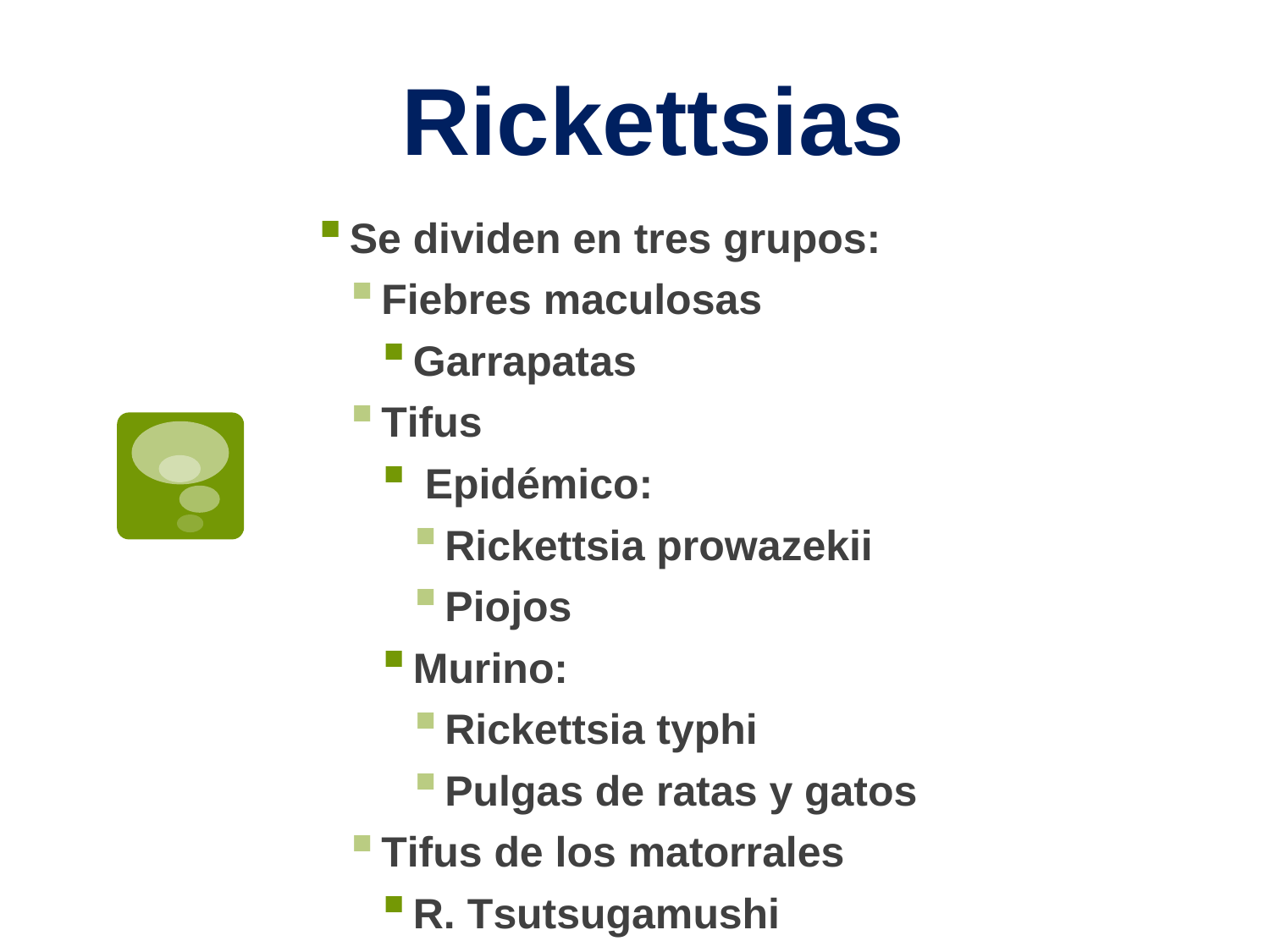

# Rickettsias
Se dividen en tres grupos:
Fiebres maculosas
Garrapatas
Tifus
 Epidémico:
Rickettsia prowazekii
Piojos
Murino:
Rickettsia typhi
Pulgas de ratas y gatos
Tifus de los matorrales
R. Tsutsugamushi
Acaros